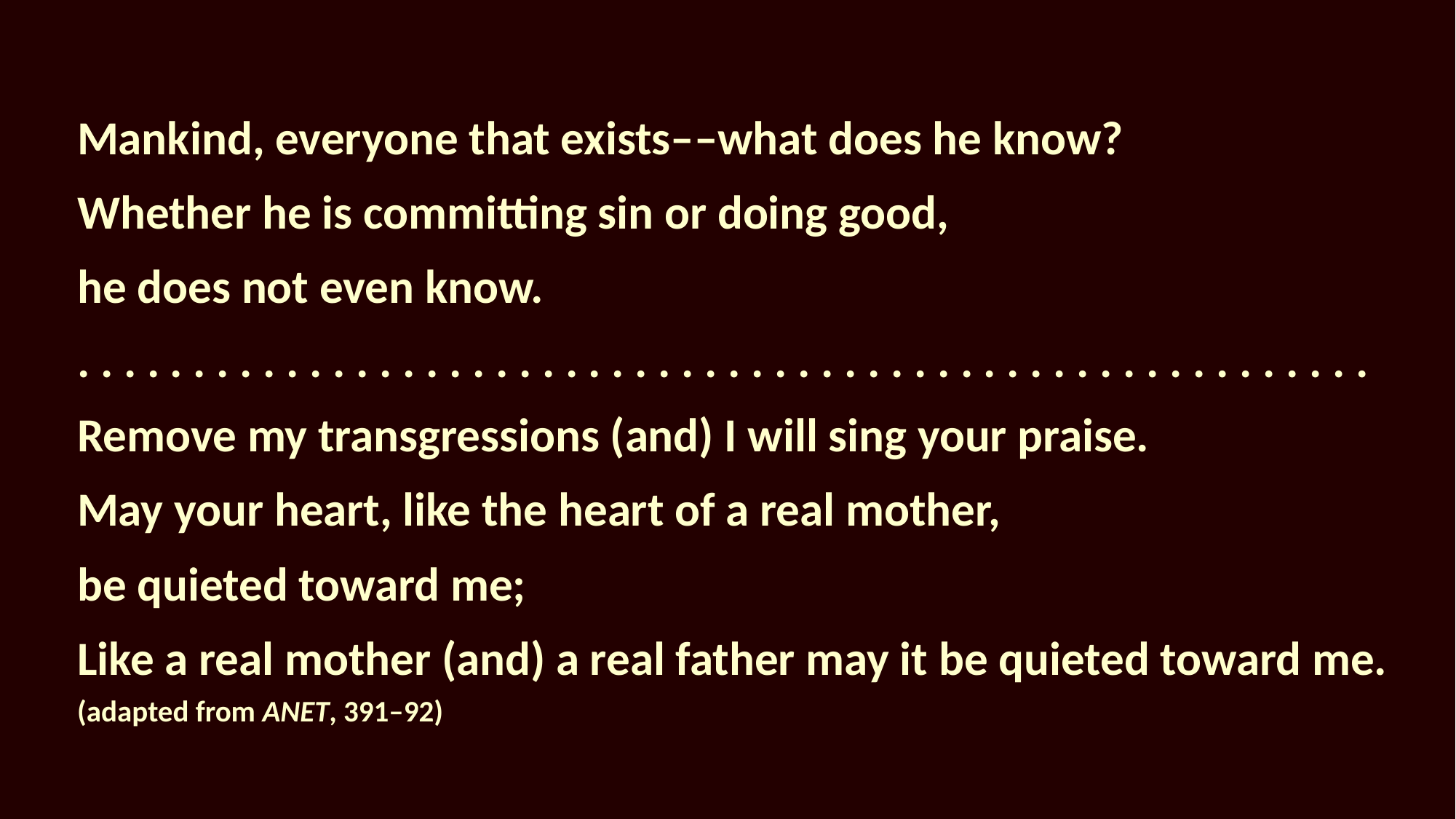

Mankind, everyone that exists––what does he know?
Whether he is committing sin or doing good,
he does not even know.
. . . . . . . . . . . . . . . . . . . . . . . . . . . . . . . . . . . . . . . . . . . . . . . . . . . . . . . .
Remove my transgressions (and) I will sing your praise.
May your heart, like the heart of a real mother,
be quieted toward me;
Like a real mother (and) a real father may it be quieted toward me. (adapted from ANET, 391–92)